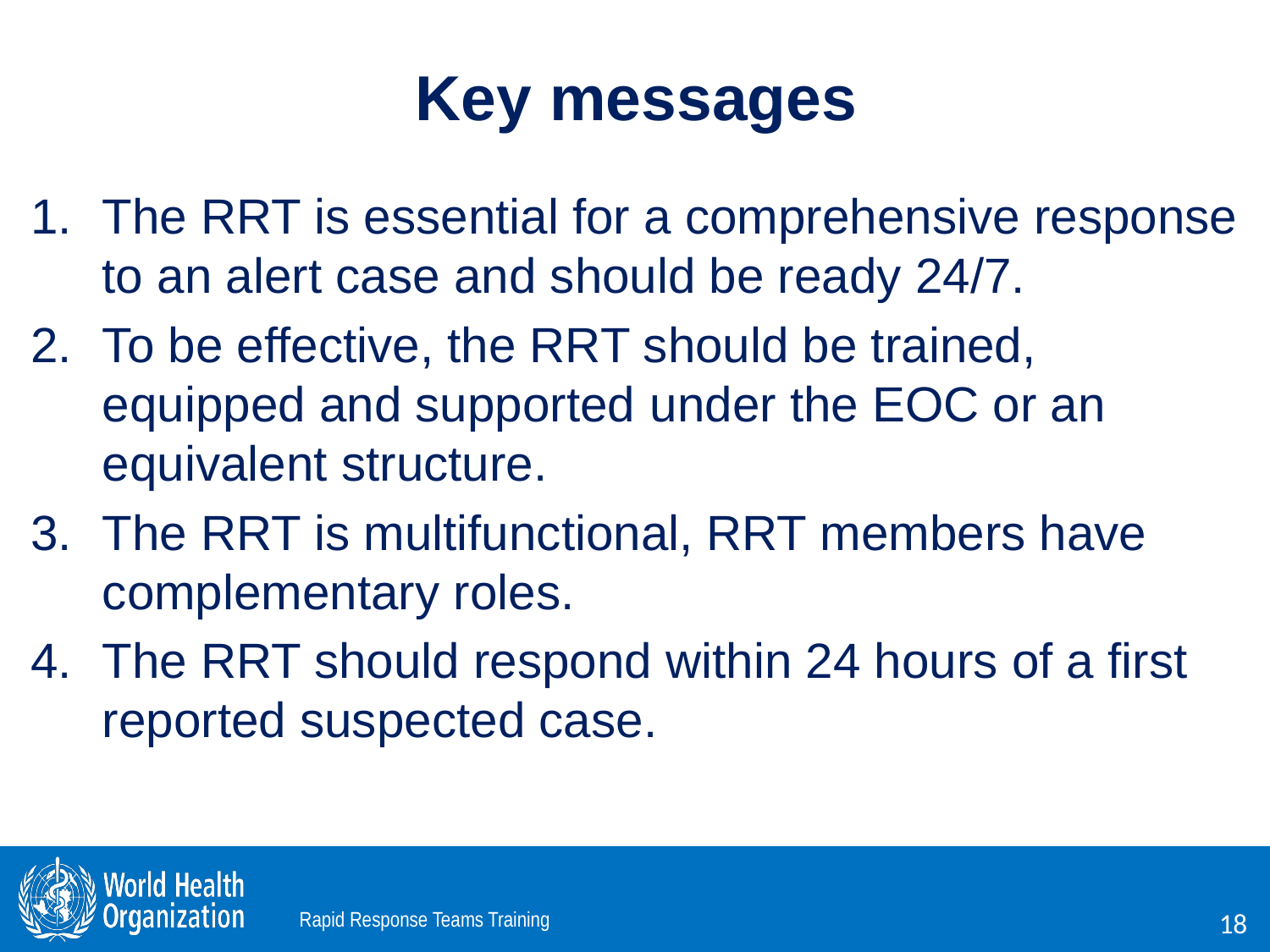

# Key messages
The RRT is essential for a comprehensive response to an alert case and should be ready 24/7.
To be effective, the RRT should be trained, equipped and supported under the EOC or an equivalent structure.
The RRT is multifunctional, RRT members have complementary roles.
The RRT should respond within 24 hours of a first reported suspected case.